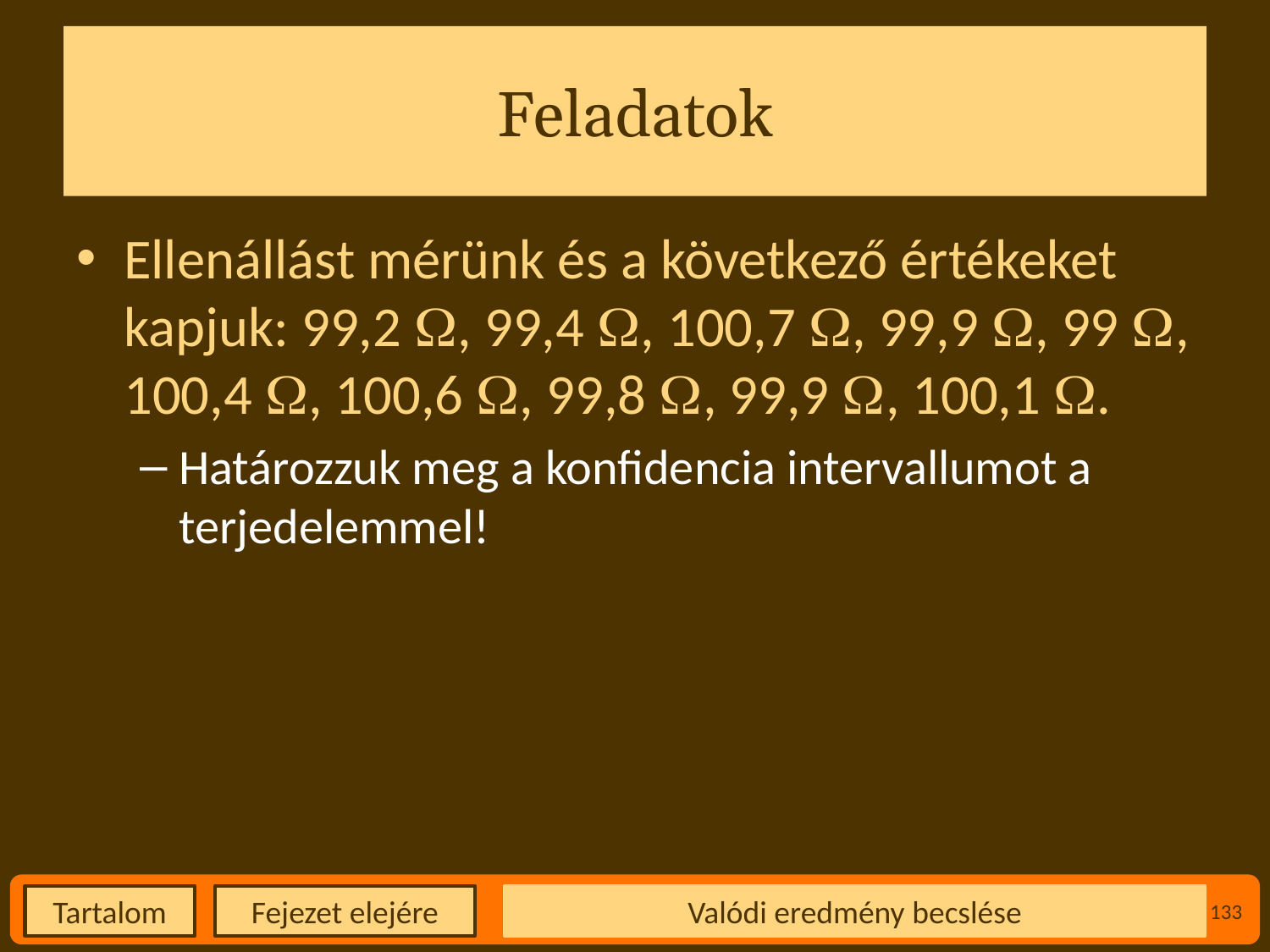

# Feladatok
Ellenállást mérünk és a következő értékeket kapjuk: 99,2 Ω, 99,4 Ω, 100,7 Ω, 99,9 Ω, 99 Ω, 100,4 Ω, 100,6 Ω, 99,8 Ω, 99,9 Ω, 100,1 Ω.
Határozzuk meg a konfidencia intervallumot a terjedelemmel!

Valódi eredmény becslése
133
Fejezet elejére